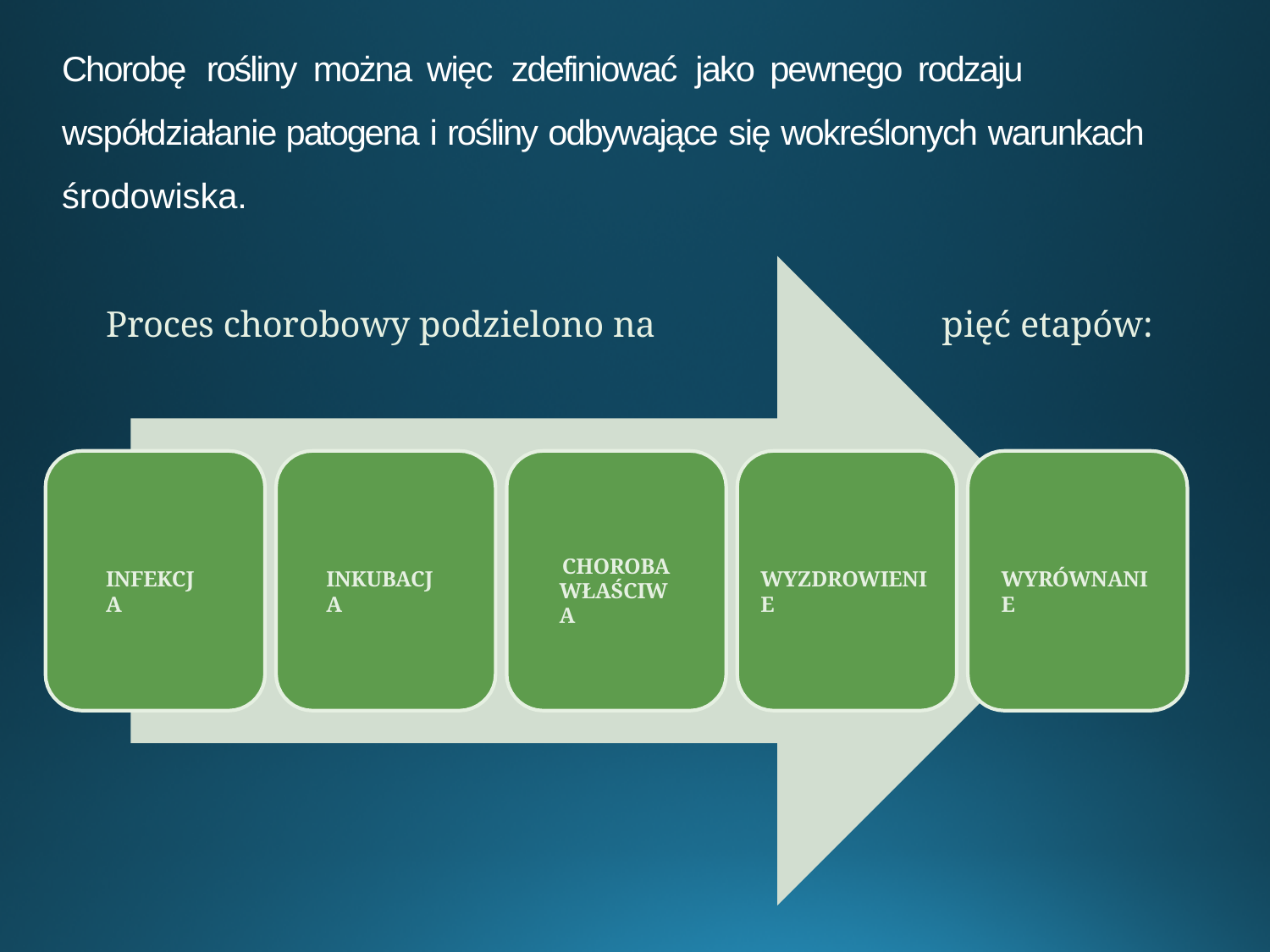

# Chorobę  rośliny  można  więc  zdefiniować  jako  pewnego  rodzaju  współdziałanie patogena i rośliny odbywające się wokreślonych warunkach środowiska.

Proces chorobowy podzielono na	pięć etapów:

CHOROBA
WŁAŚCIWA
INFEKCJA
INKUBACJA
WYZDROWIENIE
WYRÓWNANIE